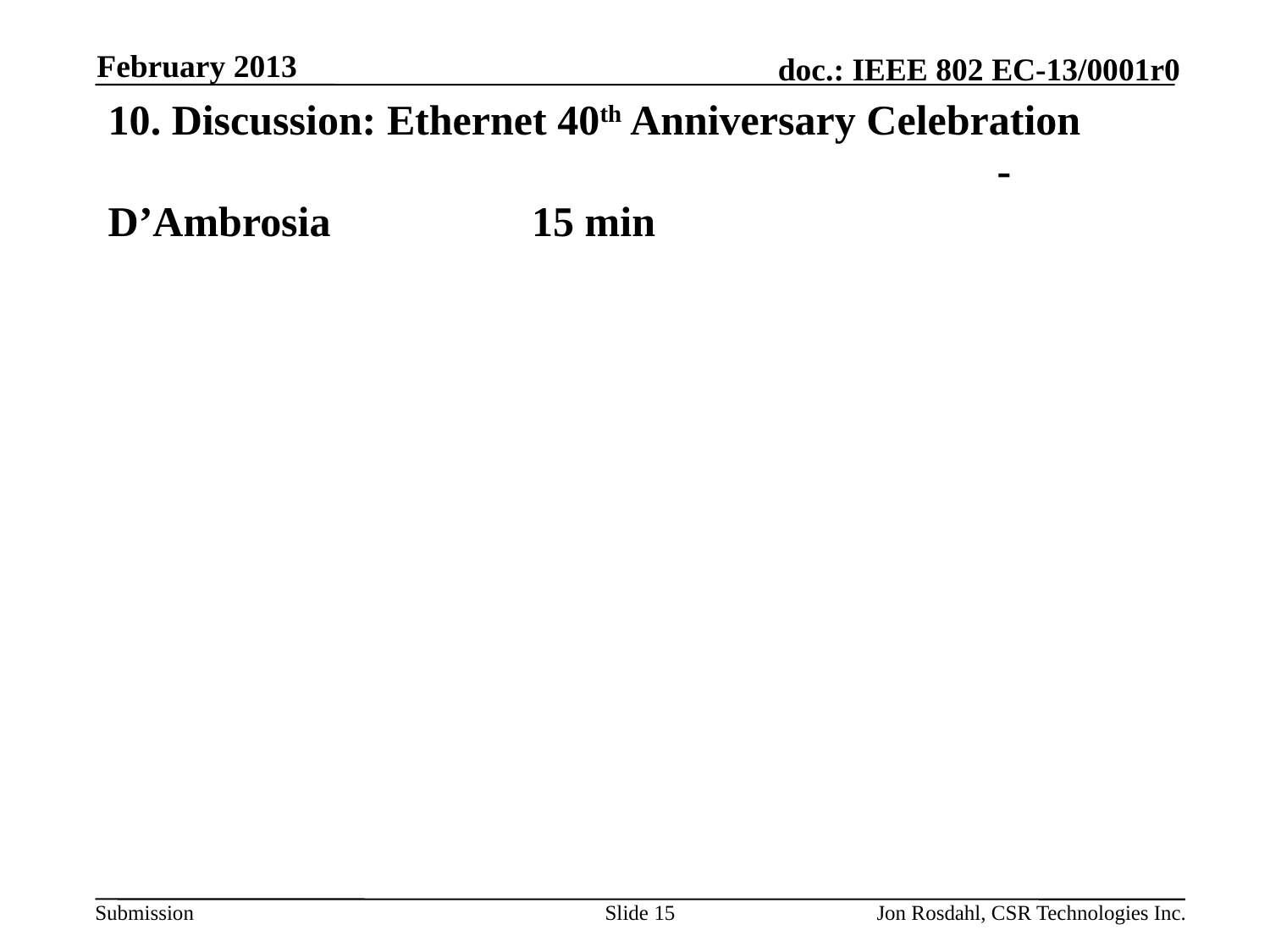

February 2013
# 10. Discussion: Ethernet 40th Anniversary Celebration - D’Ambrosia                   15 min

Slide 15
Jon Rosdahl, CSR Technologies Inc.